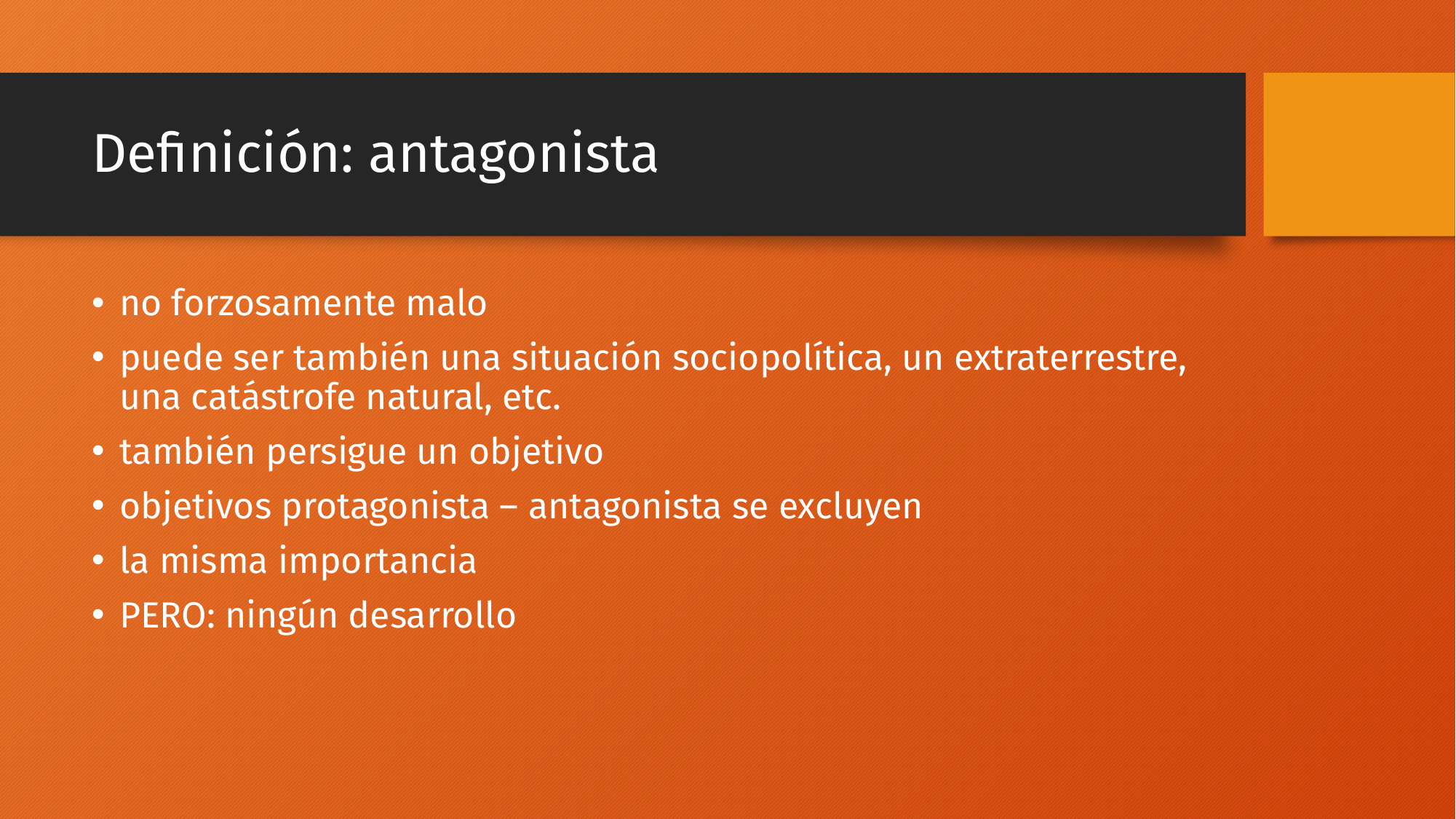

# Definición: antagonista
no forzosamente malo
puede ser también una situación sociopolítica, un extraterrestre, una catástrofe natural, etc.
también persigue un objetivo
objetivos protagonista – antagonista se excluyen
la misma importancia
PERO: ningún desarrollo